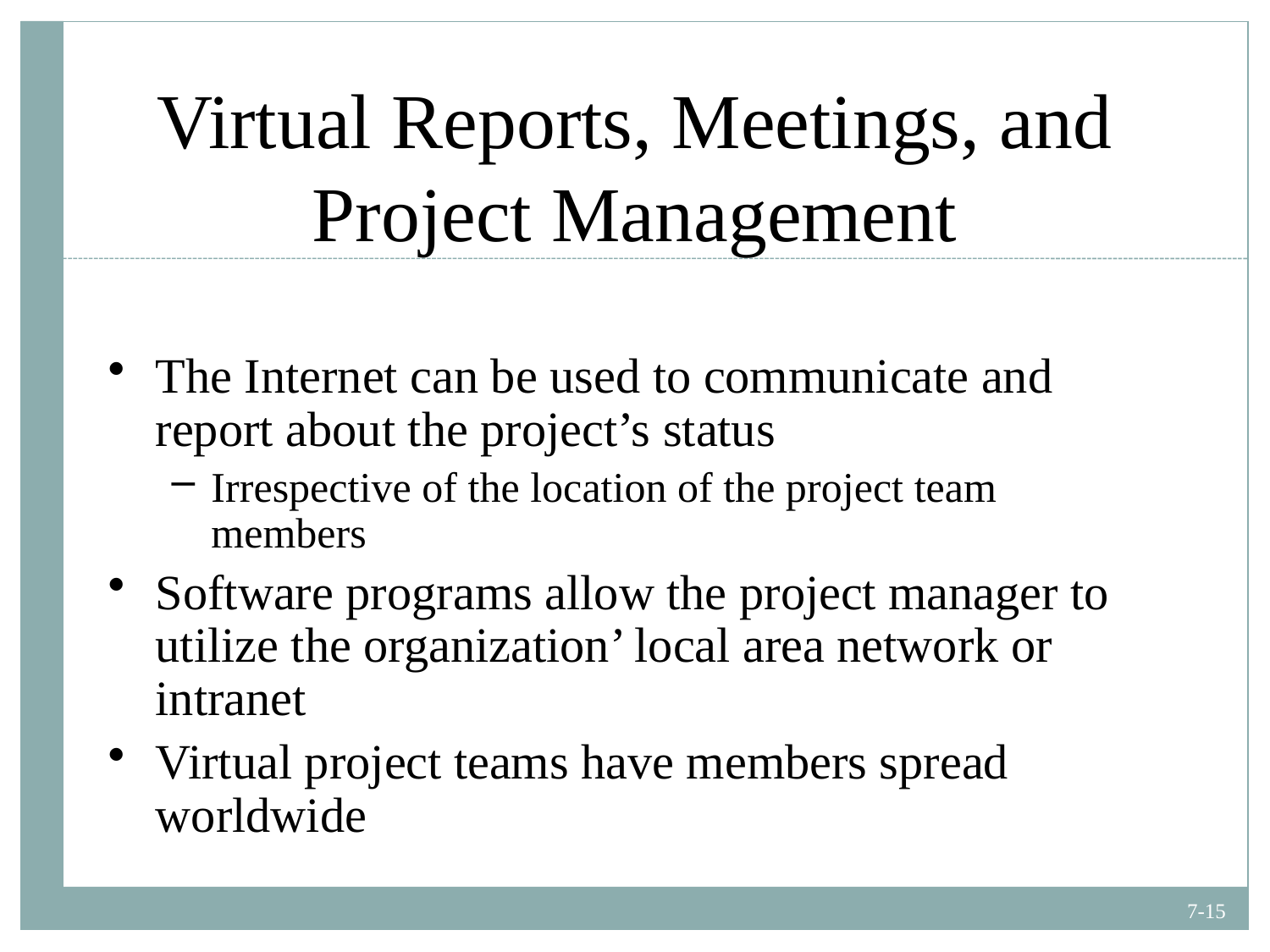

# Virtual Reports, Meetings, and Project Management

The Internet can be used to communicate and report about the project’s status
Irrespective of the location of the project team members
Software programs allow the project manager to utilize the organization’ local area network or intranet
Virtual project teams have members spread worldwide